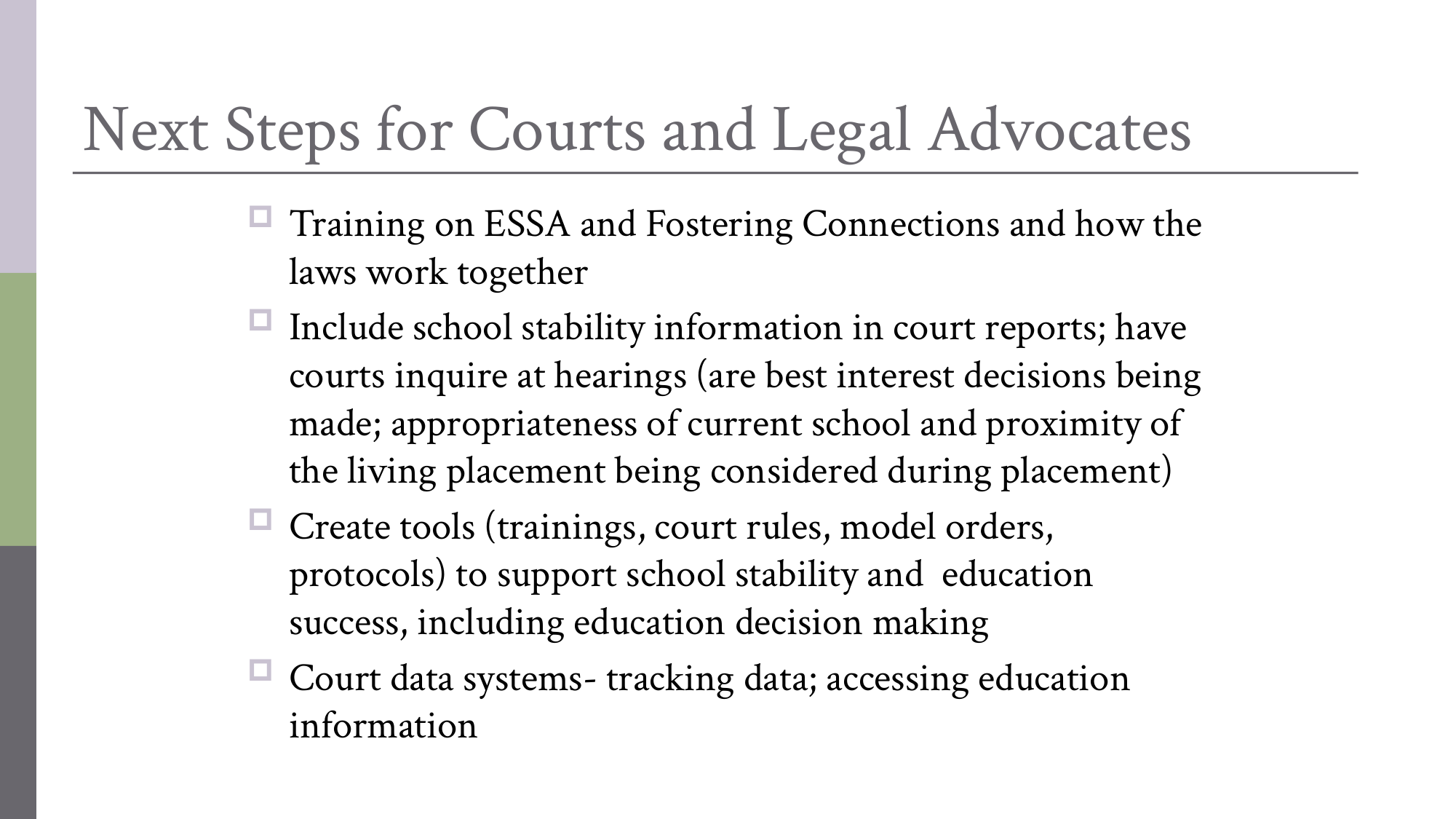

# Next Steps for Courts and Legal Advocates
Training on ESSA and Fostering Connections and how the laws work together
Include school stability information in court reports; have courts inquire at hearings (are best interest decisions being made; appropriateness of current school and proximity of the living placement being considered during placement)
Create tools (trainings, court rules, model orders, protocols) to support school stability and  education success, including education decision making
Court data systems- tracking data; accessing education information